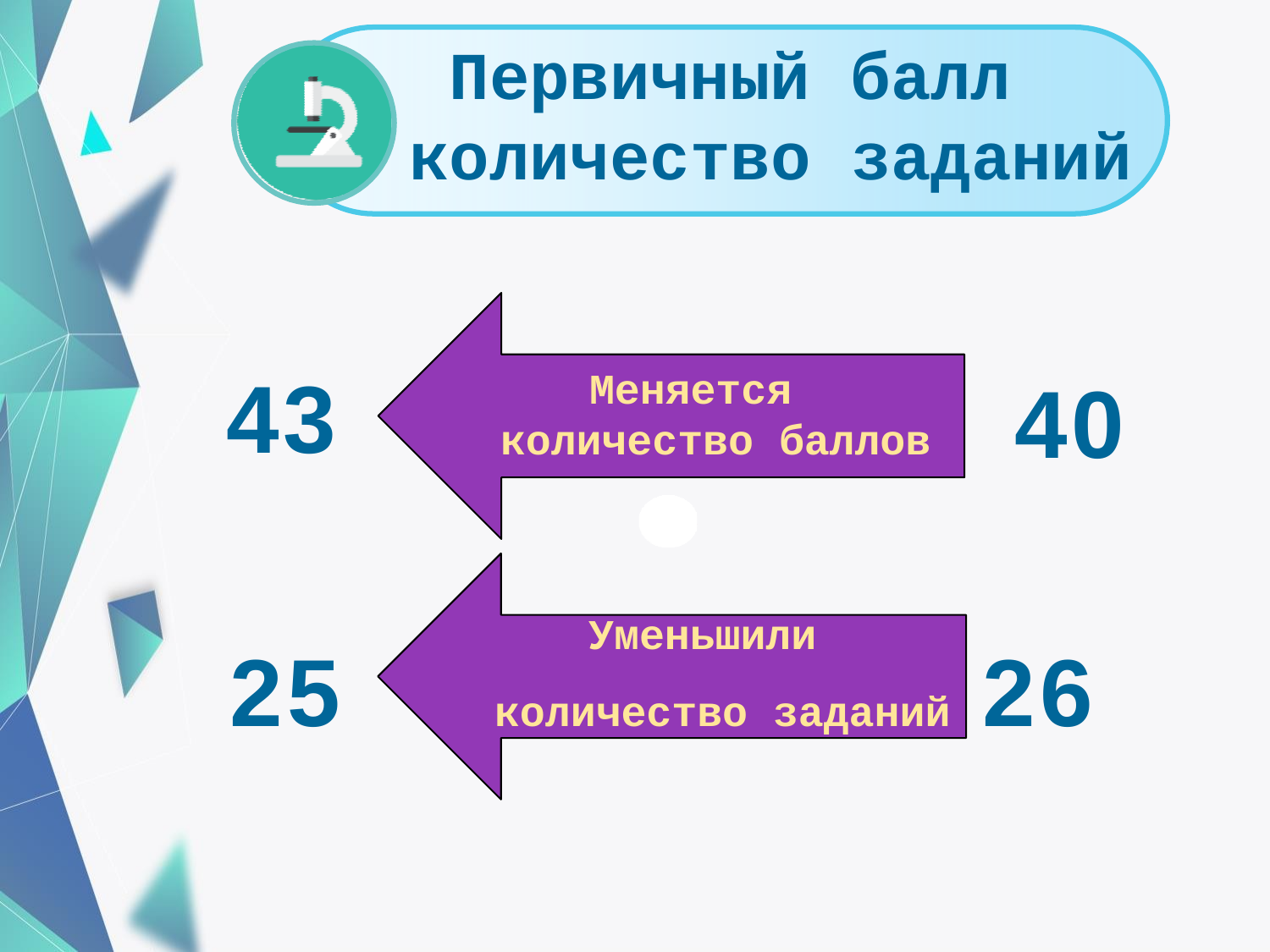

Первичный балл
и количество заданий

43
Меняется  количество баллов
40

25
Уменьшили
количество заданий	26